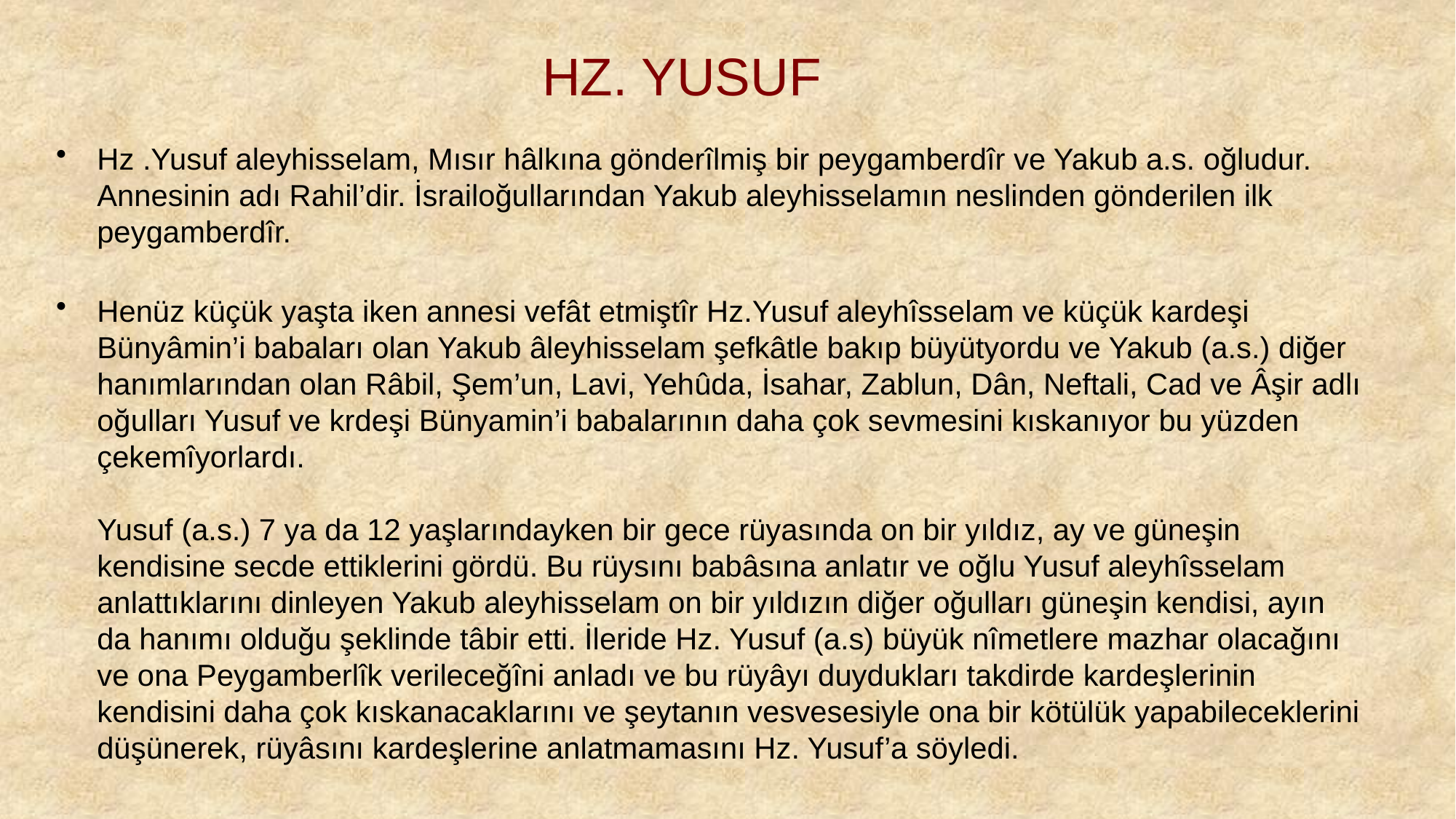

# HZ. YUSUF
Hz .Yusuf aleyhisselam, Mısır hâlkına gönderîlmiş bir peygamberdîr ve Yakub a.s. oğludur. Annesinin adı Rahil’dir. İsrailoğullarından Yakub aleyhisselamın neslinden gönderilen ilk peygamberdîr.
Henüz küçük yaşta iken annesi vefât etmiştîr Hz.Yusuf aleyhîsselam ve küçük kardeşi Bünyâmin’i babaları olan Yakub âleyhisselam şefkâtle bakıp büyütyordu ve Yakub (a.s.) diğer hanımlarından olan Râbil, Şem’un, Lavi, Yehûda, İsahar, Zablun, Dân, Neftali, Cad ve Âşir adlı oğulları Yusuf ve krdeşi Bünyamin’i babalarının daha çok sevmesini kıskanıyor bu yüzden çekemîyorlardı.
Yusuf (a.s.) 7 ya da 12 yaşlarındayken bir gece rüyasında on bir yıldız, ay ve güneşin kendisine secde ettiklerini gördü. Bu rüysını babâsına anlatır ve oğlu Yusuf aleyhîsselam anlattıklarını dinleyen Yakub aleyhisselam on bir yıldızın diğer oğulları güneşin kendisi, ayın da hanımı olduğu şeklinde tâbir etti. İleride Hz. Yusuf (a.s) büyük nîmetlere mazhar olacağını ve ona Peygamberlîk verileceğîni anladı ve bu rüyâyı duydukları takdirde kardeşlerinin kendisini daha çok kıskanacaklarını ve şeytanın vesvesesiyle ona bir kötülük yapabileceklerini düşünerek, rüyâsını kardeşlerine anlatmamasını Hz. Yusuf’a söyledi.